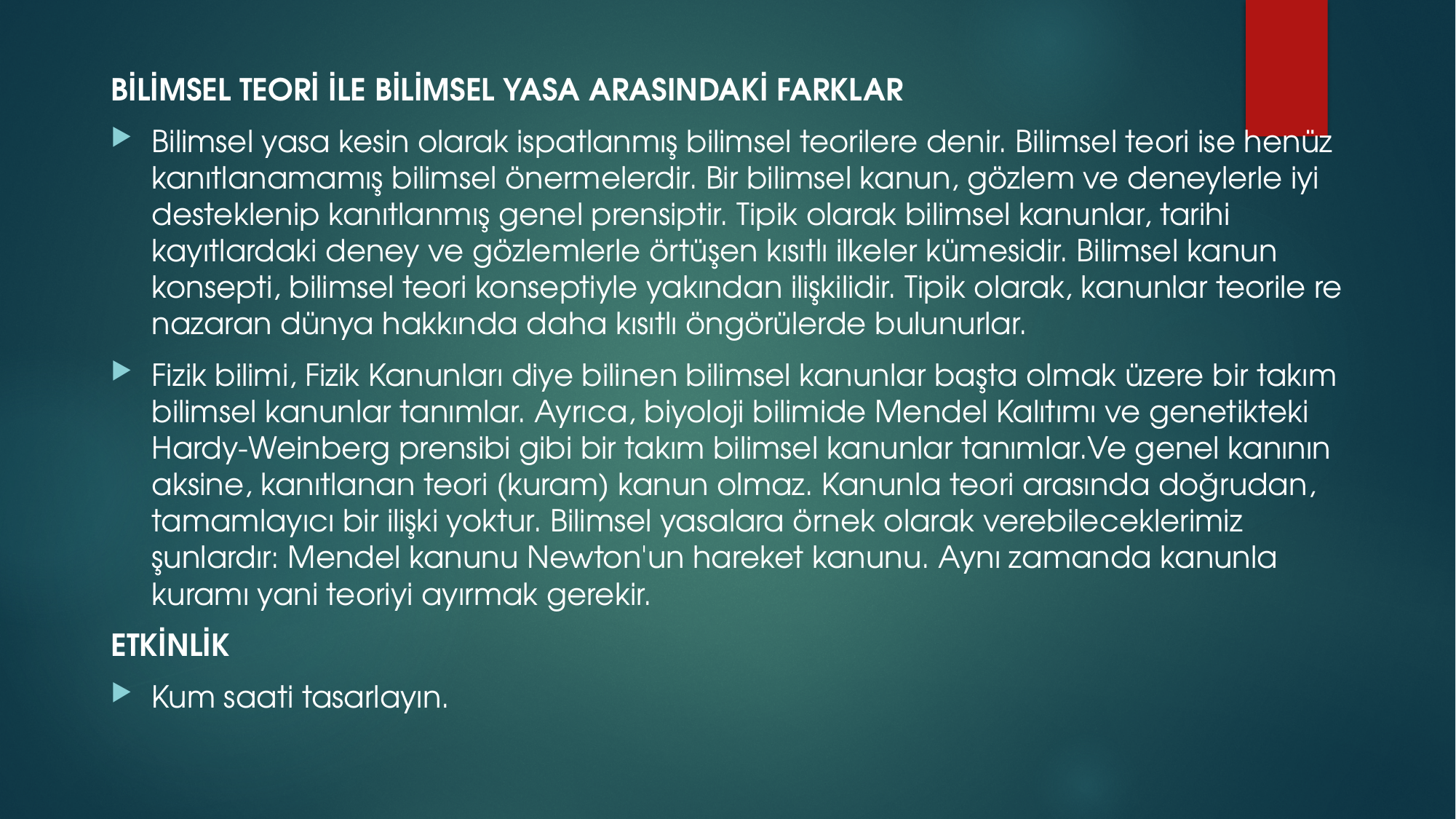

BİLİMSEL TEORİ İLE BİLİMSEL YASA ARASINDAKİ FARKLAR
Bilimsel yasa kesin olarak ispatlanmış bilimsel teorilere denir. Bilimsel teori ise henüz kanıtlanamamış bilimsel önermelerdir. Bir bilimsel kanun, gözlem ve deneylerle iyi desteklenip kanıtlanmış genel prensiptir. Tipik olarak bilimsel kanunlar, tarihi kayıtlardaki deney ve gözlemlerle örtüşen kısıtlı ilkeler kümesidir. Bilimsel kanun konsepti, bilimsel teori konseptiyle yakından ilişkilidir. Tipik olarak, kanunlar teorile re nazaran dünya hakkında daha kısıtlı öngörülerde bulunurlar.
Fizik bilimi, Fizik Kanunları diye bilinen bilimsel kanunlar başta olmak üzere bir takım bilimsel kanunlar tanımlar. Ayrıca, biyoloji bilimide Mendel Kalıtımı ve genetikteki Hardy-Weinberg prensibi gibi bir takım bilimsel kanunlar tanımlar.Ve genel kanının aksine, kanıtlanan teori (kuram) kanun olmaz. Kanunla teori arasında doğrudan, tamamlayıcı bir ilişki yoktur. Bilimsel yasalara örnek olarak verebileceklerimiz şunlardır: Mendel kanunu Newton'un hareket kanunu. Aynı zamanda kanunla kuramı yani teoriyi ayırmak gerekir.
ETKİNLİK
Kum saati tasarlayın.